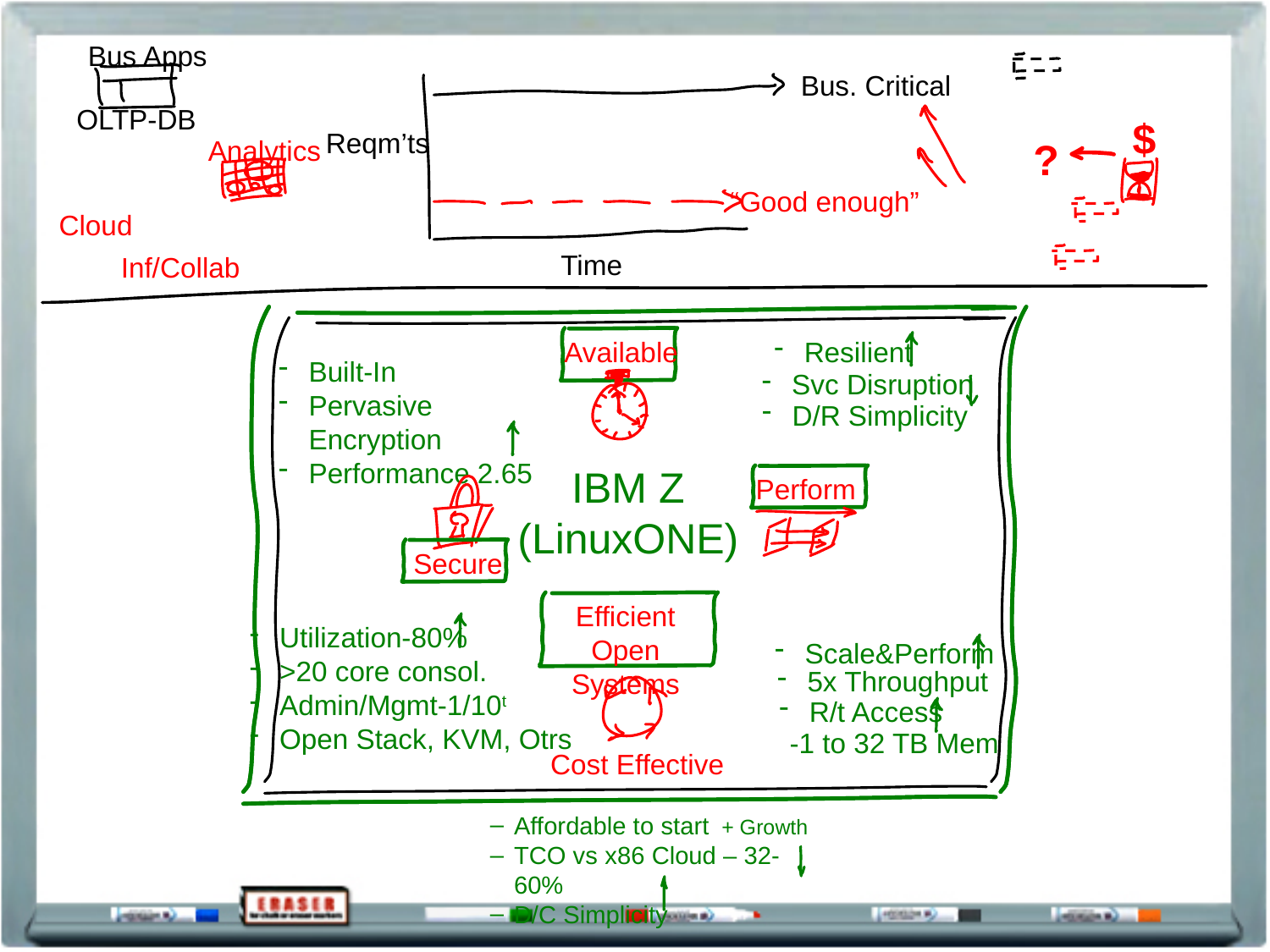

Bus Apps

Bus. Critical

OLTP-DB

$
Reqm’ts
Analytics
?

“Good enough”

Cloud
Time
Inf/Collab

Available

Resilient

Built-In
Pervasive Encryption
Performance 2.65

Svc Disruption

D/R Simplicity

IBM Z
(LinuxONE)
Perform

Secure
Efficient
Open Systems

Utilization-80%
>20 core consol.
Admin/Mgmt-1/10t
Open Stack, KVM, Otrs

Scale&Perform

5x Throughput

R/t Access

-1 to 32 TB Mem
Cost Effective
Affordable to start
TCO vs x86 Cloud – 32-60%
D/C Simplicity
+ Growth